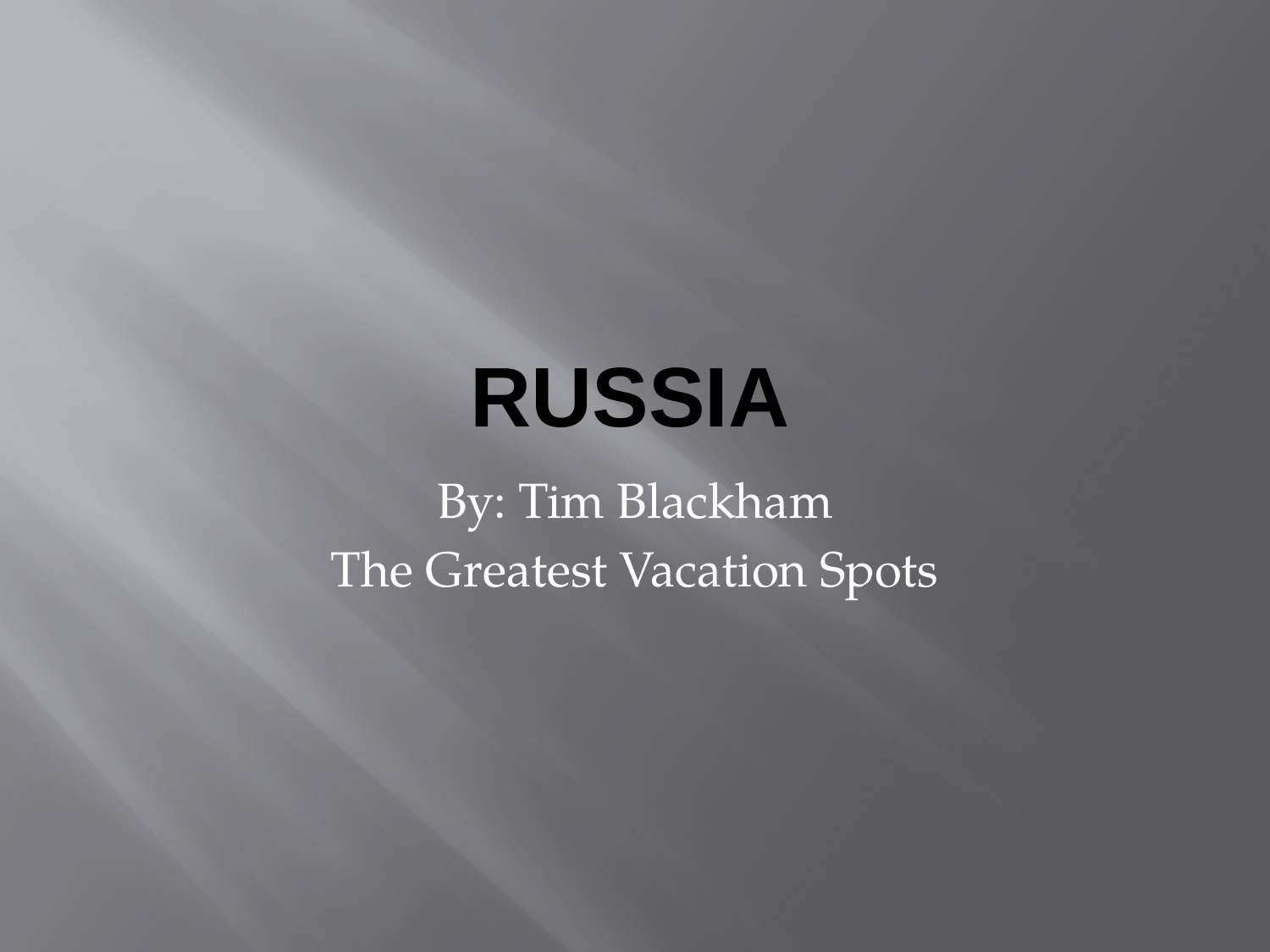

# Russia
By: Tim Blackham
The Greatest Vacation Spots